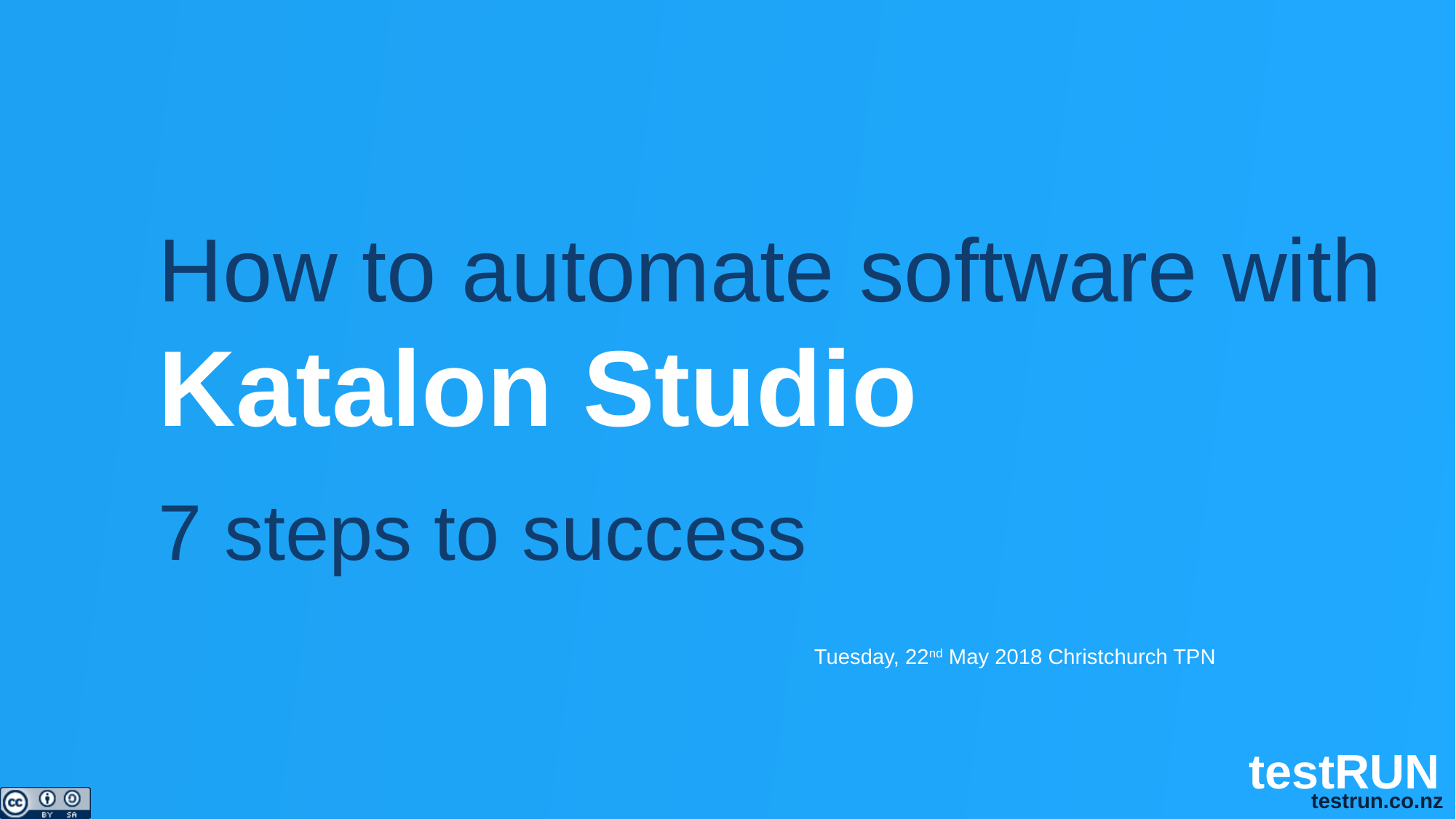

How to automate software with
# Katalon Studio

7 steps to success
Tuesday, 22nd May 2018 Christchurch TPN